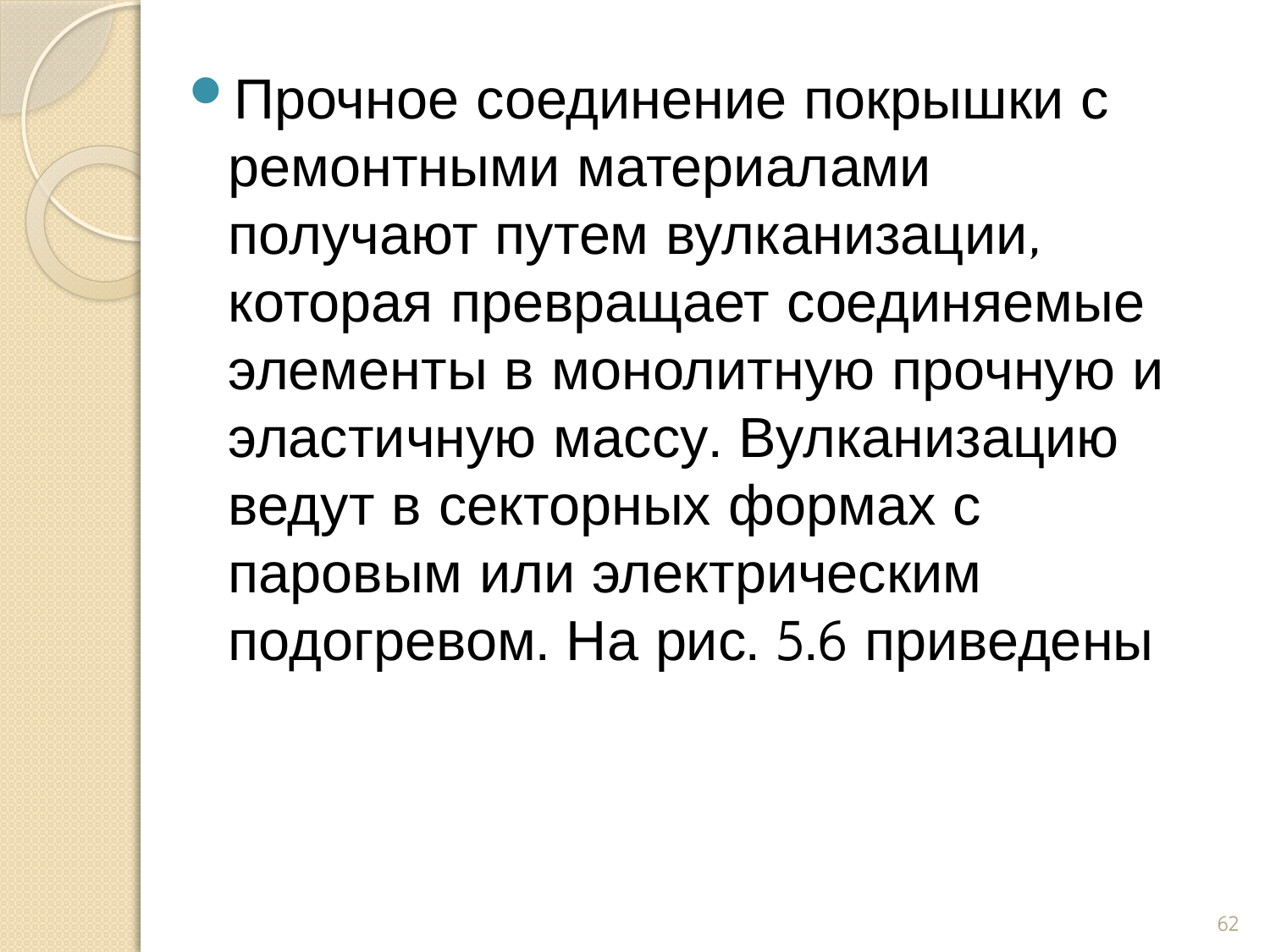

Прочное соединение покрышки с ремонтными материала­ми получают путем вулканизации, которая превращает соеди­няемые элементы в монолитную прочную и эластичную мас­су. Вулканизацию ведут в секторных формах с паровым или электрическим подогревом. На рис. 5.6 приведены
62